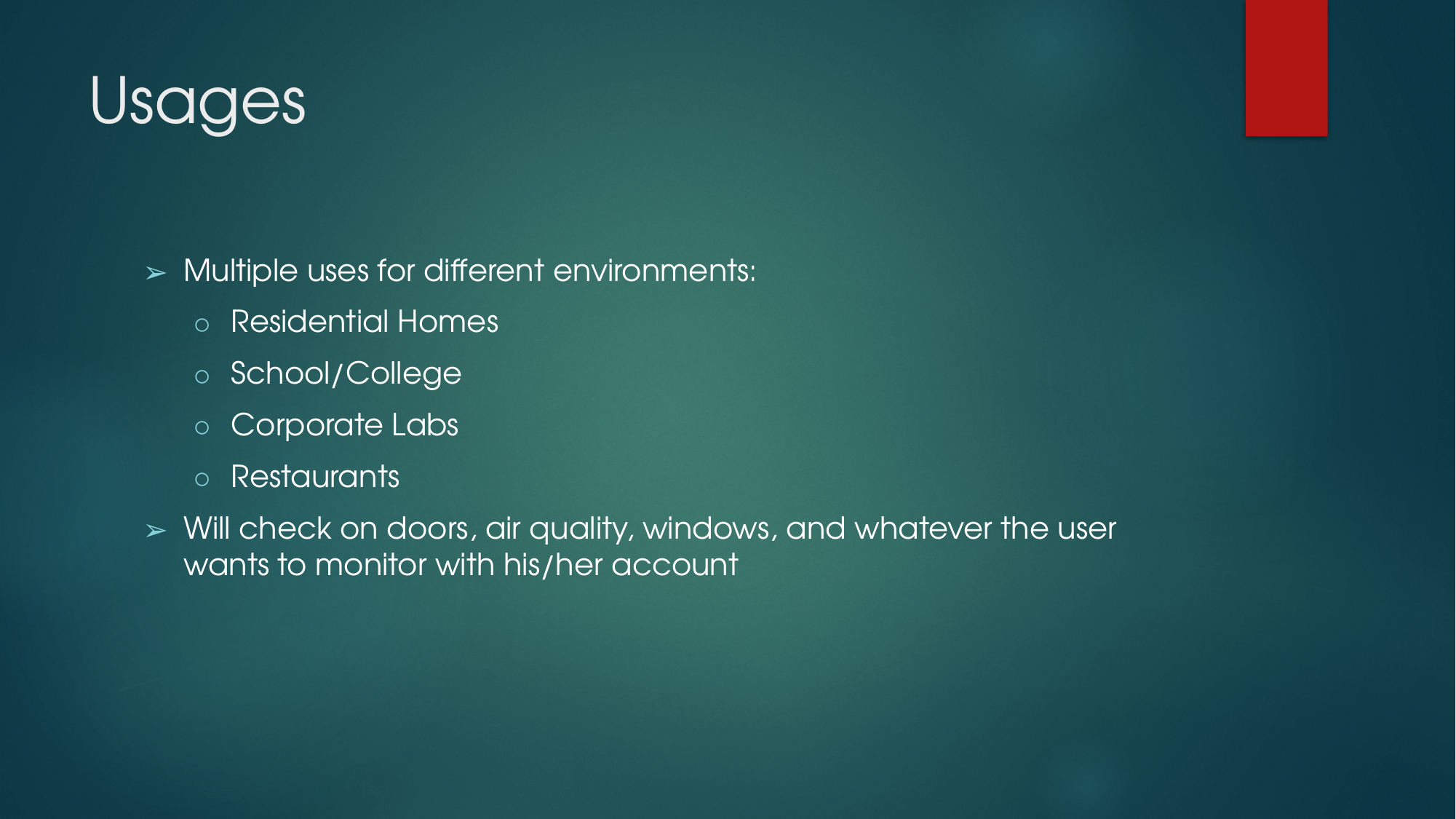

# Usages
Multiple uses for different environments:
Residential Homes
School/College
Corporate Labs
Restaurants
Will check on doors, air quality, windows, and whatever the user wants to monitor with his/her account